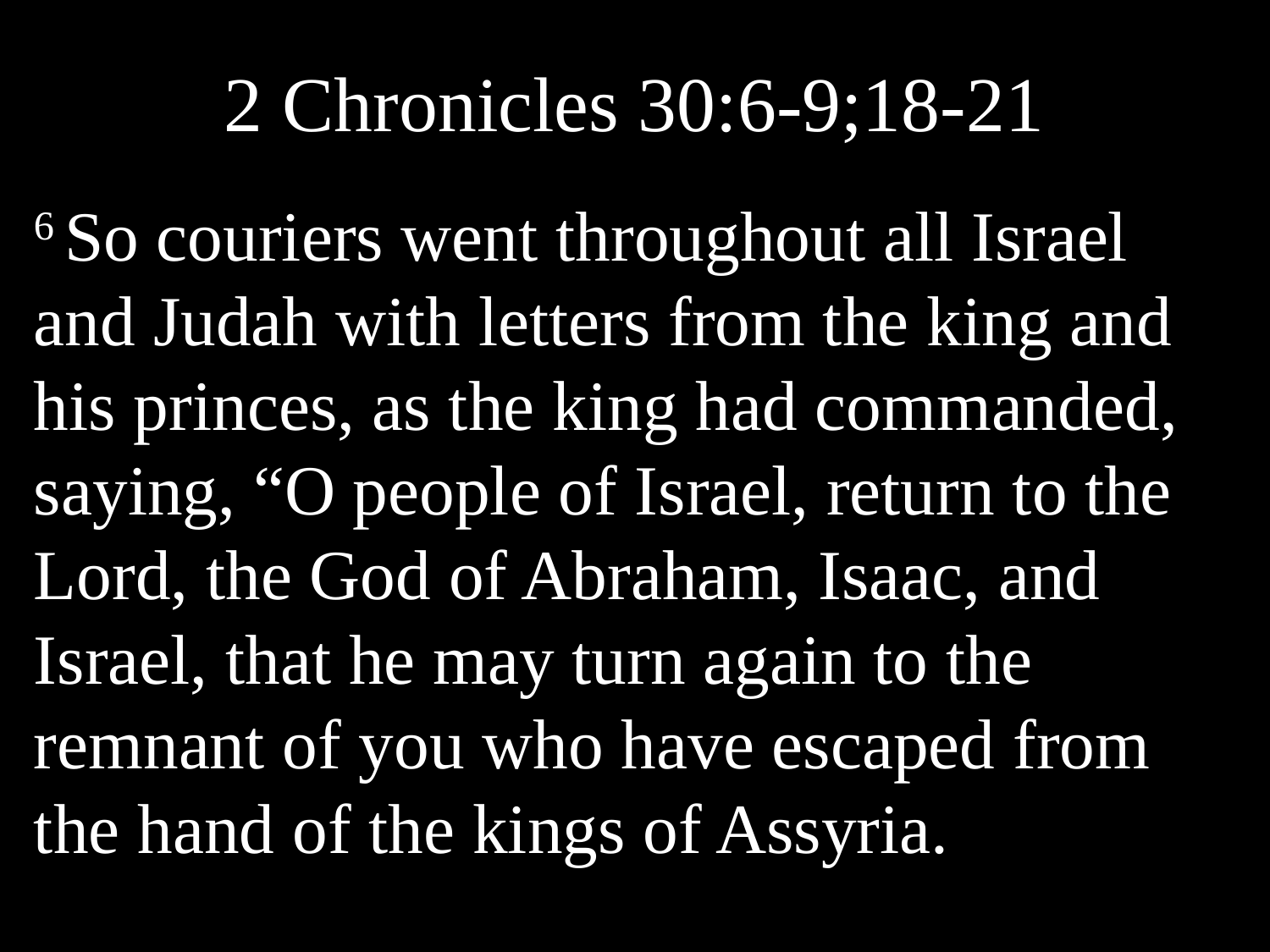

# 2 Chronicles 30:6-9;18-21
6 So couriers went throughout all Israel and Judah with letters from the king and his princes, as the king had commanded, saying, “O people of Israel, return to the Lord, the God of Abraham, Isaac, and Israel, that he may turn again to the remnant of you who have escaped from the hand of the kings of Assyria.